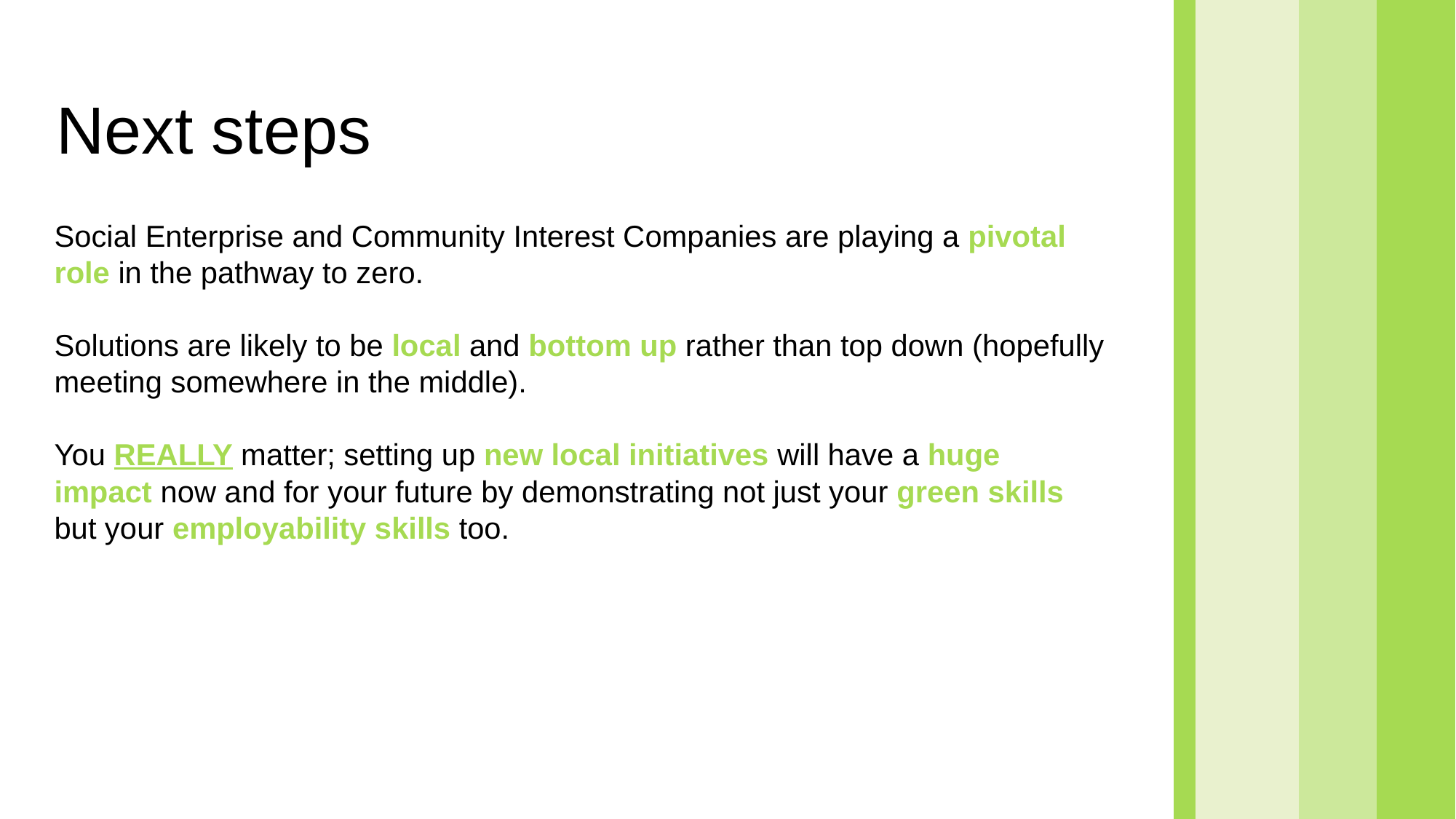

# Next steps
Social Enterprise and Community Interest Companies are playing a pivotal role in the pathway to zero.

Solutions are likely to be local and bottom up rather than top down (hopefully meeting somewhere in the middle).

You REALLY matter; setting up new local initiatives will have a huge impact now and for your future by demonstrating not just your green skills but your employability skills too.